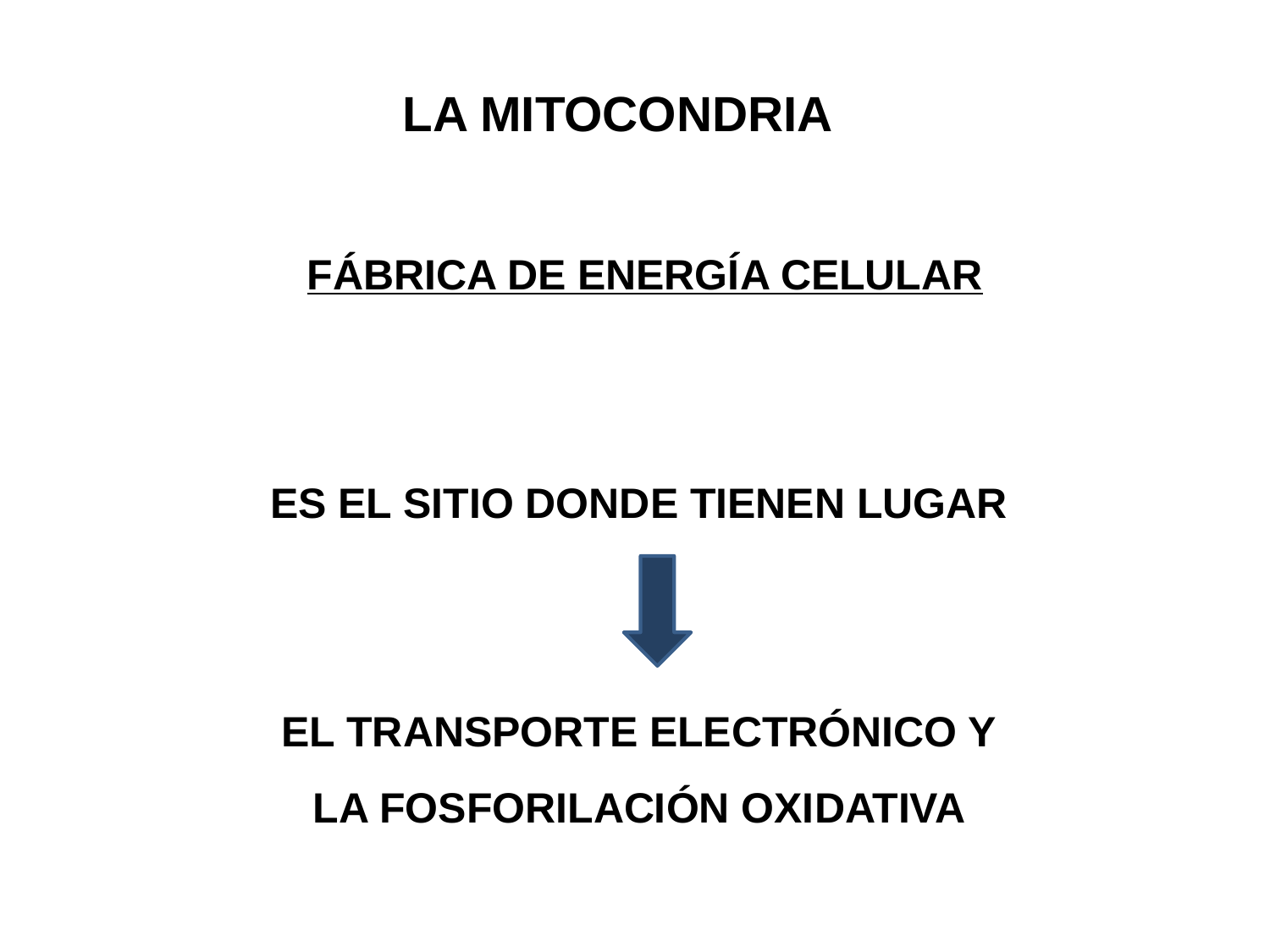

LA MITOCONDRIA
FÁBRICA DE ENERGÍA CELULAR
ES EL SITIO DONDE TIENEN LUGAR

EL TRANSPORTE ELECTRÓNICO Y
LA FOSFORILACIÓN OXIDATIVA